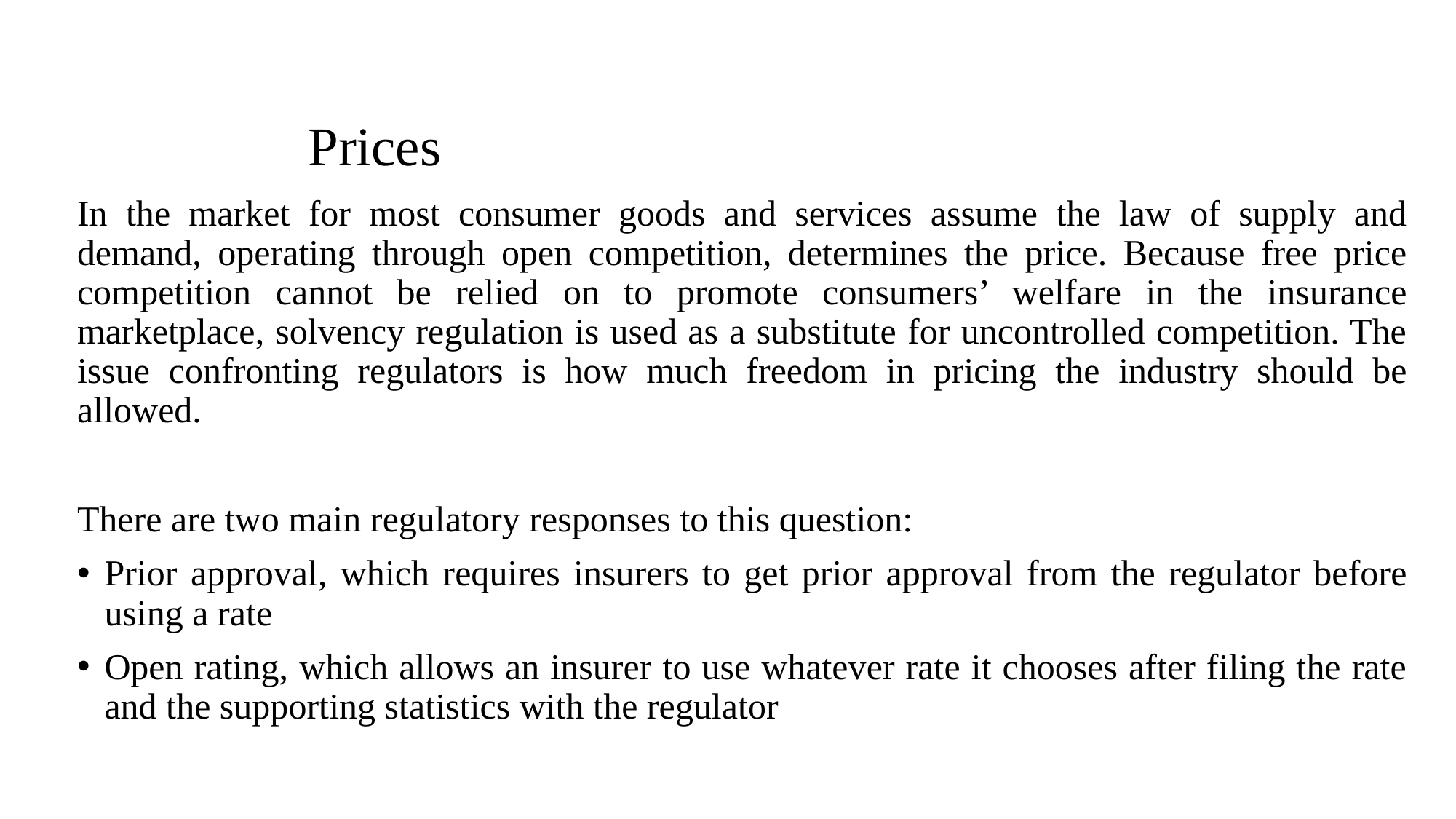

# Prices
In the market for most consumer goods and services assume the law of supply and demand, operating through open competition, determines the price. Because free price competition cannot be relied on to promote consumers’ welfare in the insurance marketplace, solvency regulation is used as a substitute for uncontrolled competition. The issue confronting regulators is how much freedom in pricing the industry should be allowed.

There are two main regulatory responses to this question:
Prior approval, which requires insurers to get prior approval from the regulator before using a rate
Open rating, which allows an insurer to use whatever rate it chooses after filing the rate and the supporting statistics with the regulator